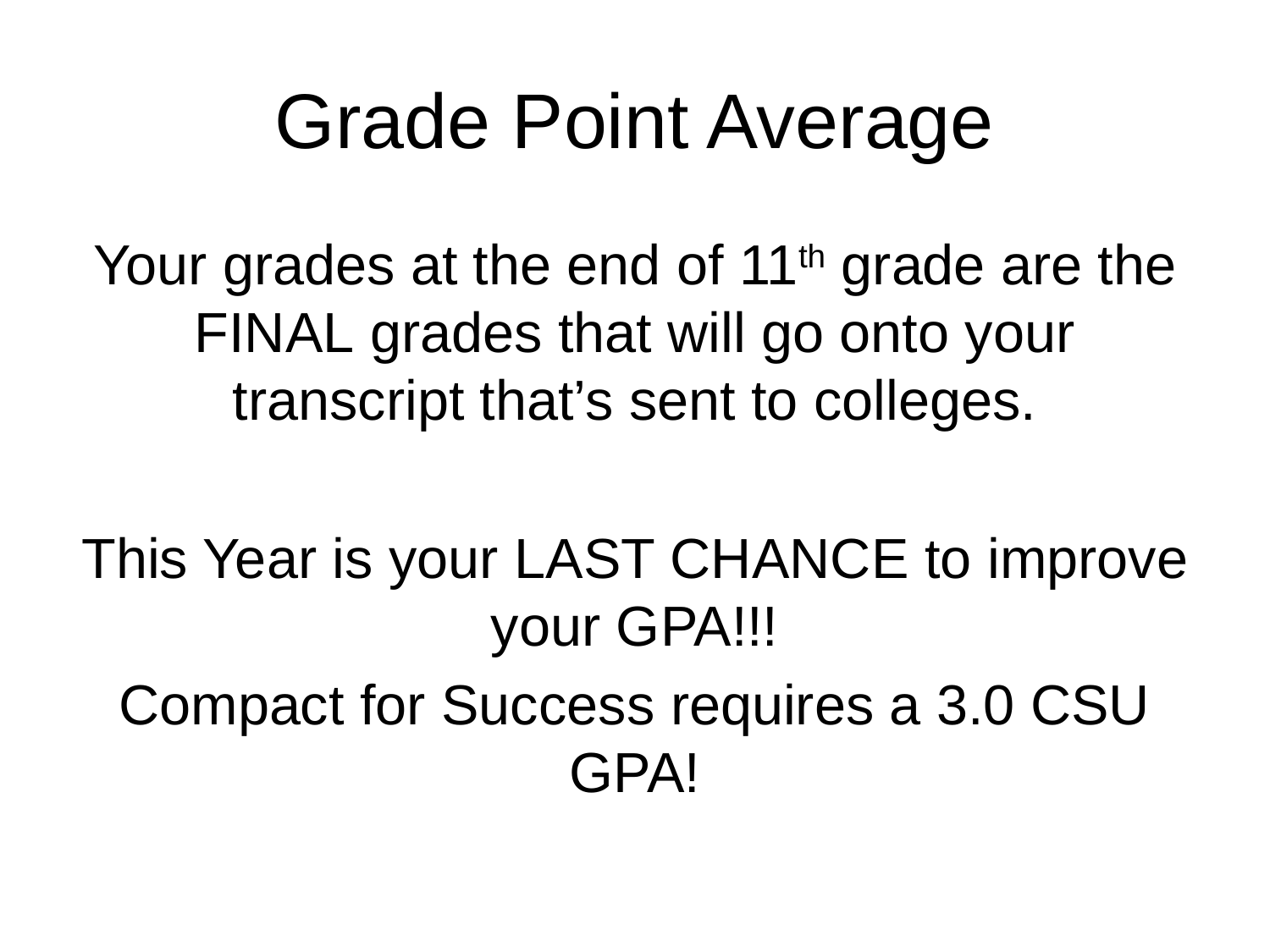

# Grade Point Average
Your grades at the end of 11th grade are the FINAL grades that will go onto your transcript that’s sent to colleges.

This Year is your LAST CHANCE to improve your GPA!!!
Compact for Success requires a 3.0 CSU GPA!